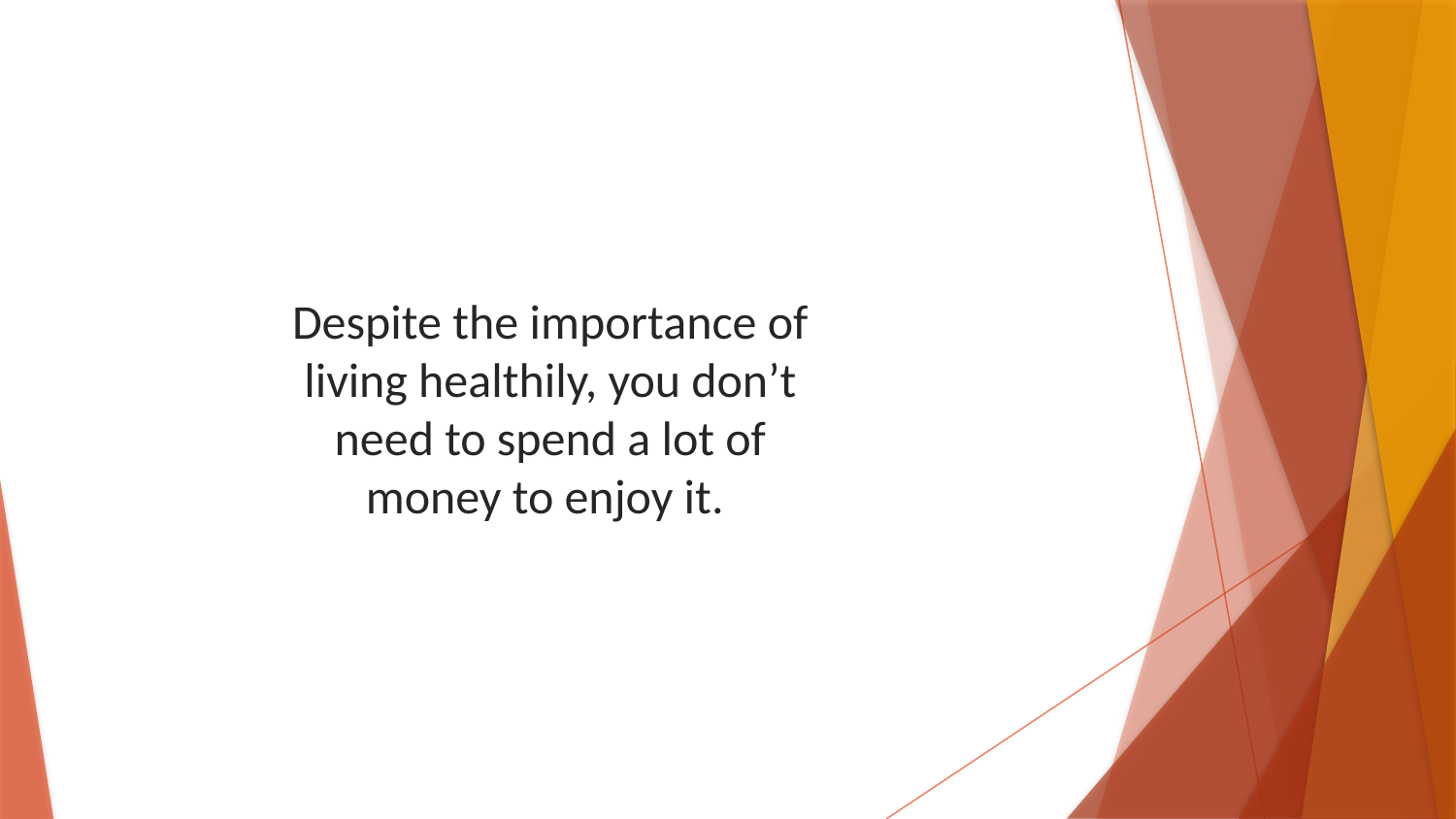

Despite the importance of living healthily, you don’t need to spend a lot of money to enjoy it.